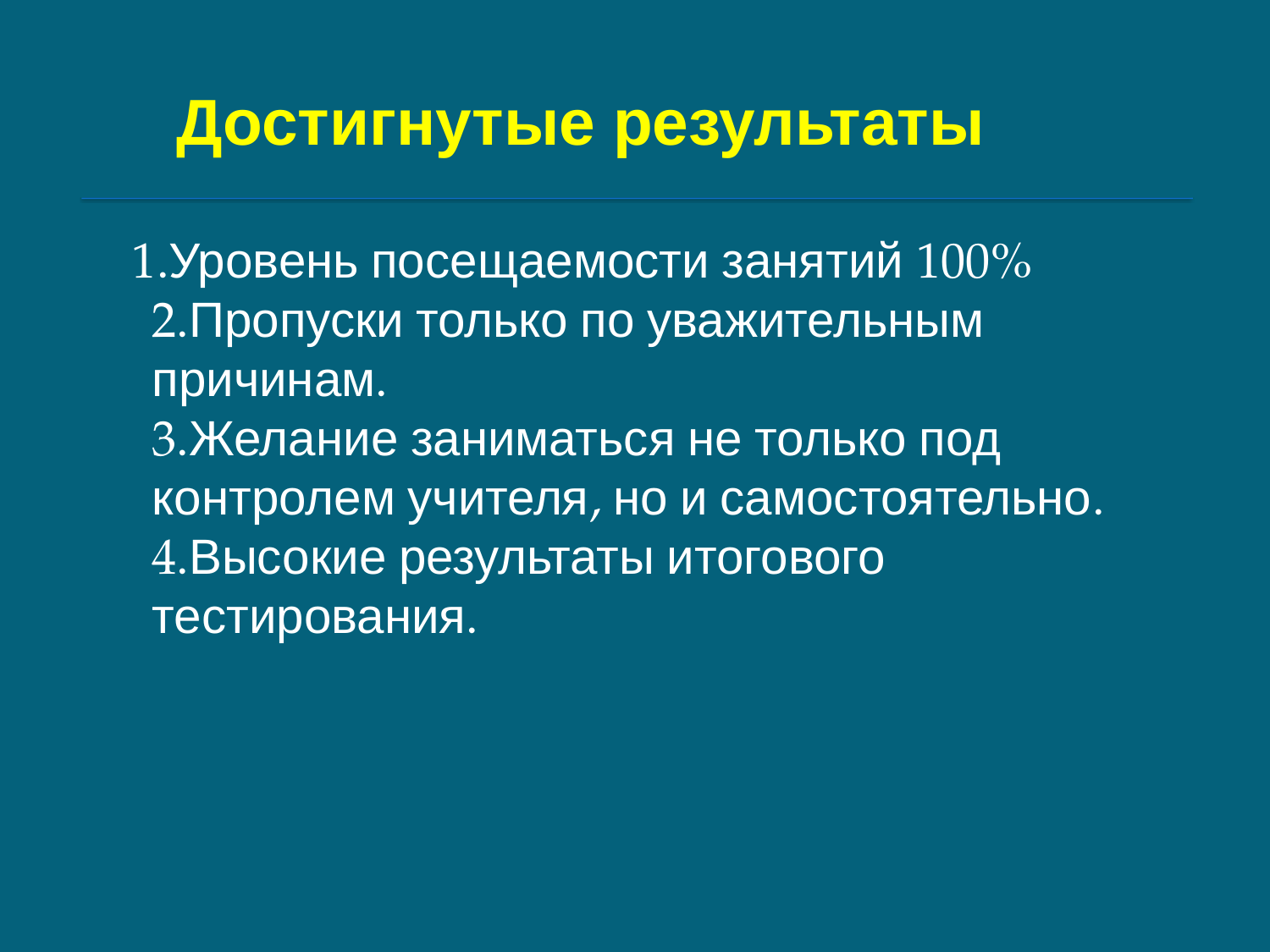

# Достигнутые результаты
   1.Уровень посещаемости занятий 100% 2.Пропуски только по уважительным причинам.                                                3.Желание заниматься не только под    контролем учителя, но и самостоятельно. 4.Высокие результаты итогового тестирования.